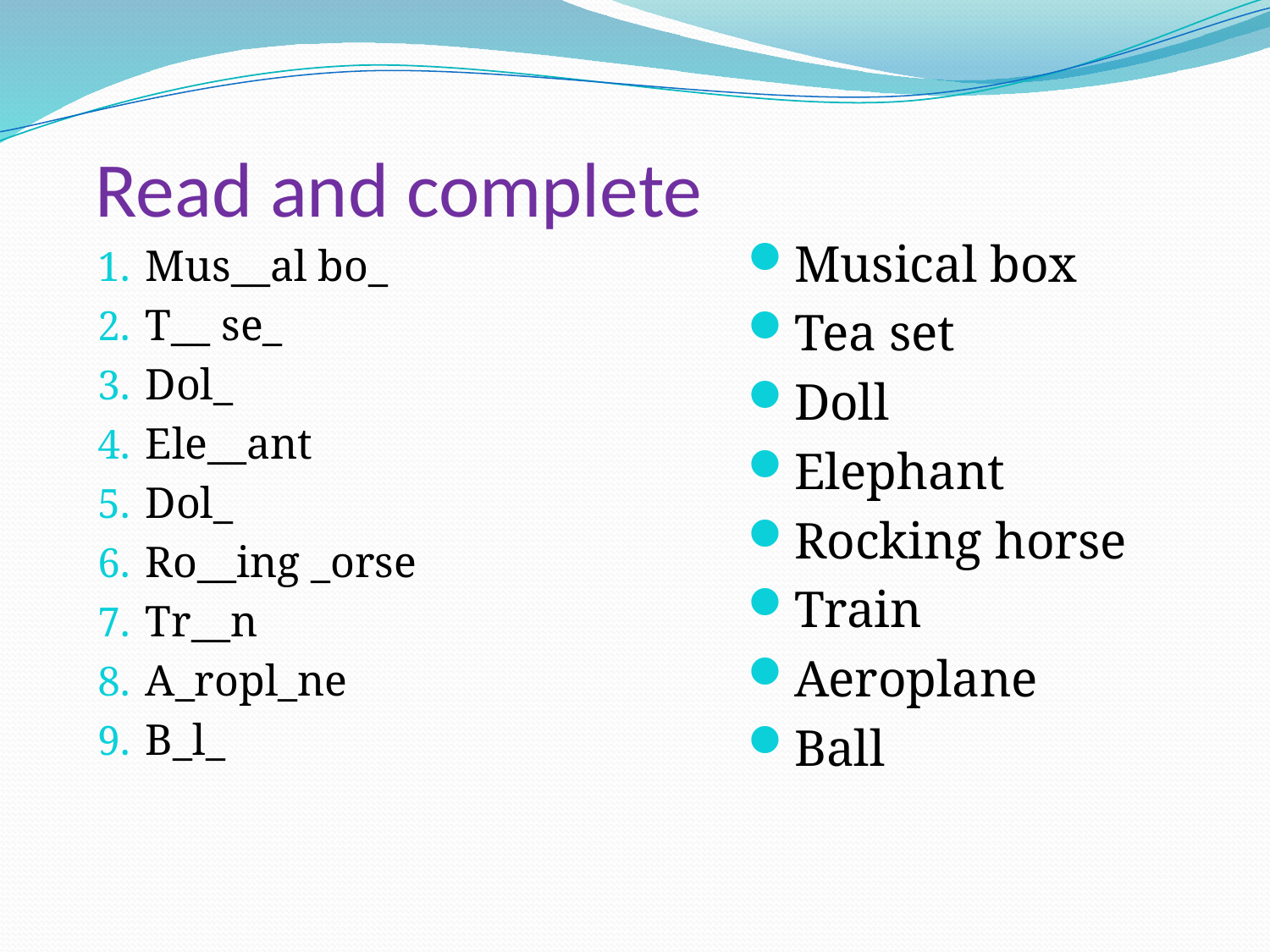

# Read and complete
Mus__al bo_
T__ se_
Dol_
Ele__ant
Dol_
Ro__ing _orse
Tr__n
A_ropl_ne
B_l_
Musical box
Tea set
Doll
Elephant
Rocking horse
Train
Aeroplane
Ball